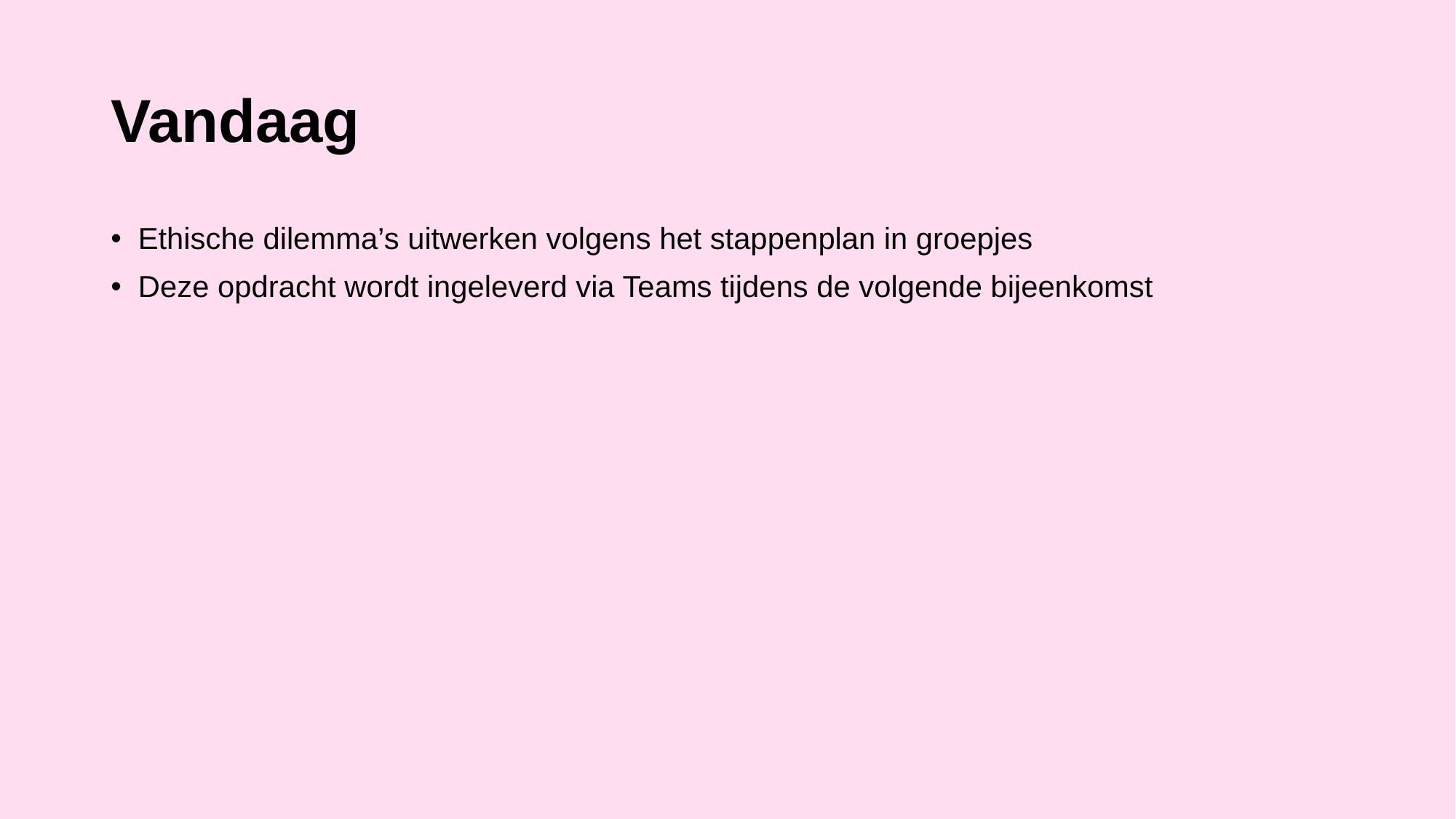

# Vandaag
Ethische dilemma’s uitwerken volgens het stappenplan in groepjes
Deze opdracht wordt ingeleverd via Teams tijdens de volgende bijeenkomst